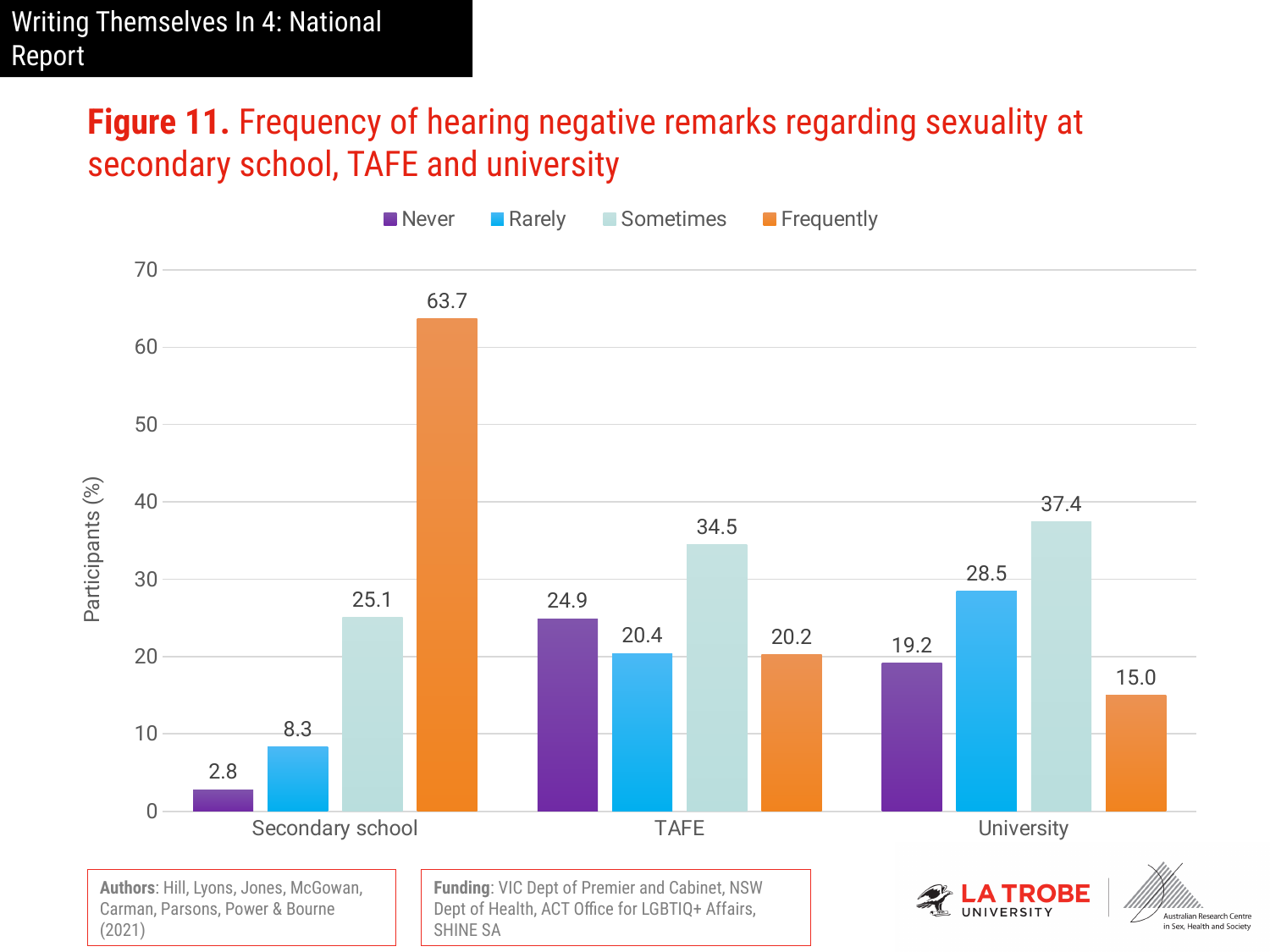

# Figure 11. Frequency of hearing negative remarks regarding sexuality at secondary school, TAFE and university

### Chart

| Category | Never | Rarely | Sometimes | Frequently |
|---|---|---|---|---|
| Secondary school | 2.8 | 8.3 | 25.1 | 63.7 |
| TAFE | 24.9 | 20.4 | 34.5 | 20.2 |
| University | 19.2 | 28.5 | 37.4 | 15.0 |